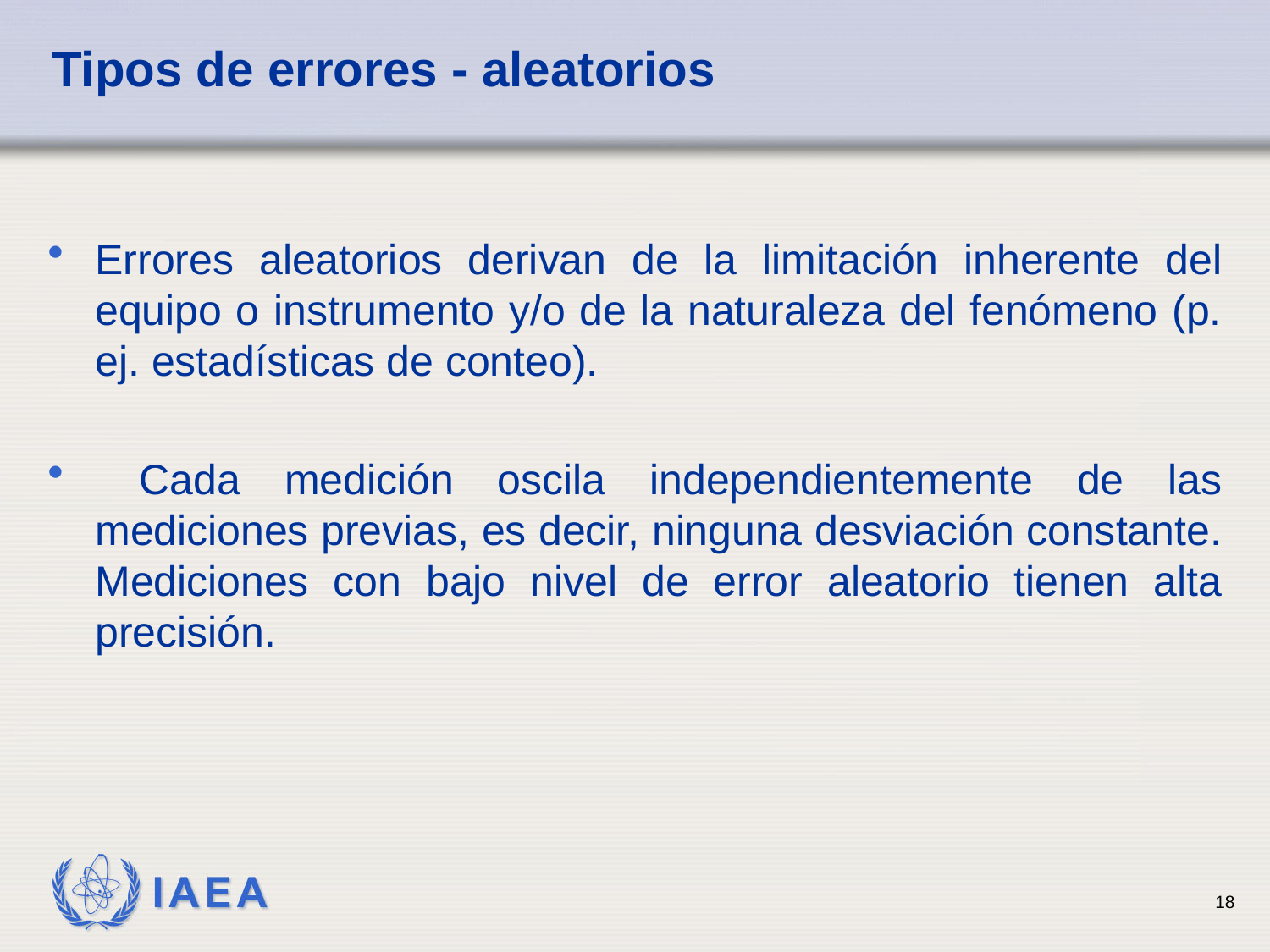

# Tipos de errores - aleatorios
Errores aleatorios derivan de la limitación inherente del equipo o instrumento y/o de la naturaleza del fenómeno (p. ej. estadísticas de conteo).

 Cada medición oscila independientemente de las mediciones previas, es decir, ninguna desviación constante. Mediciones con bajo nivel de error aleatorio tienen alta precisión.
18